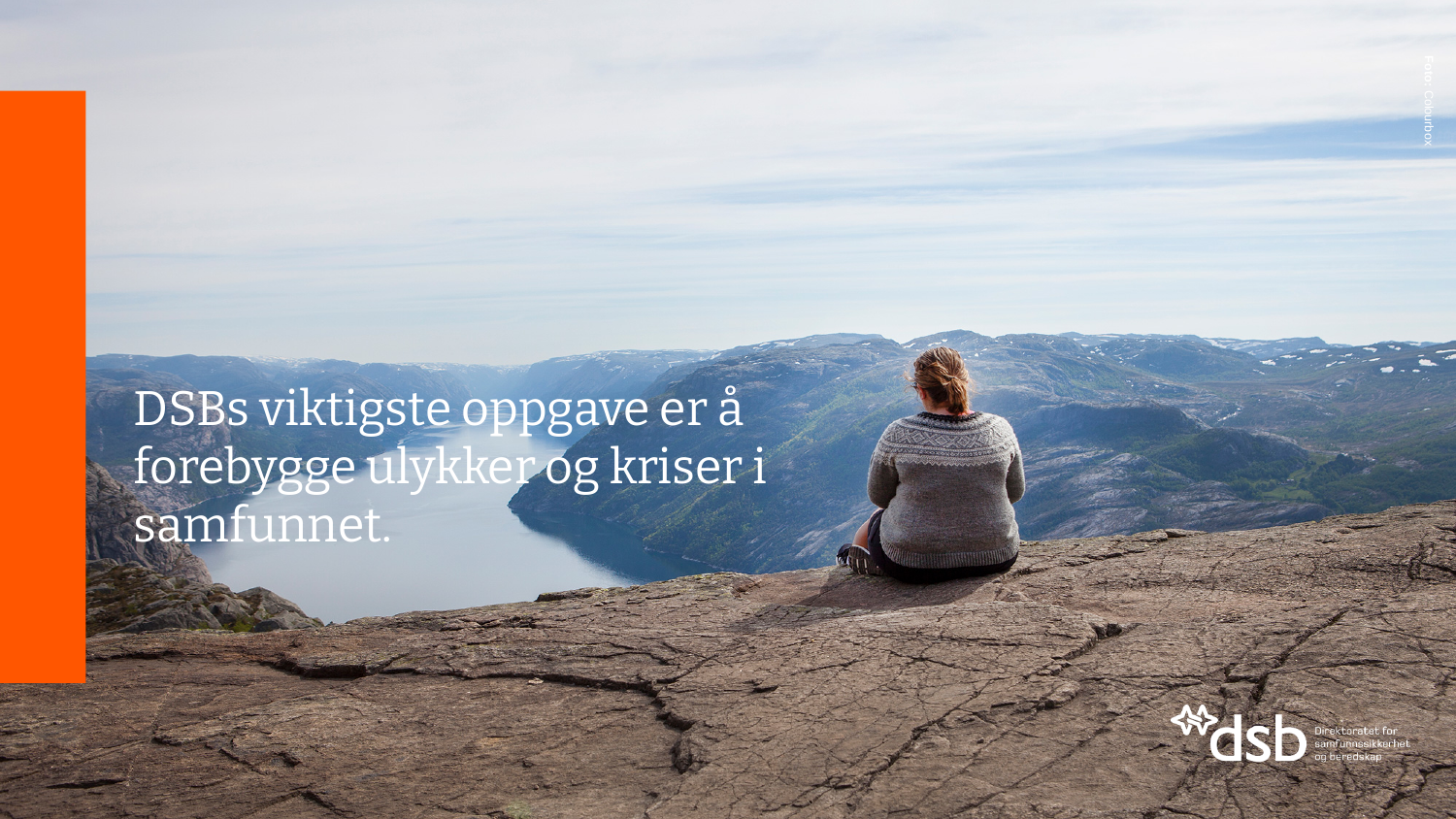

Foto: Colourbox
# DSBs viktigste oppgave er å forebygge ulykker og kriser i samfunnet.